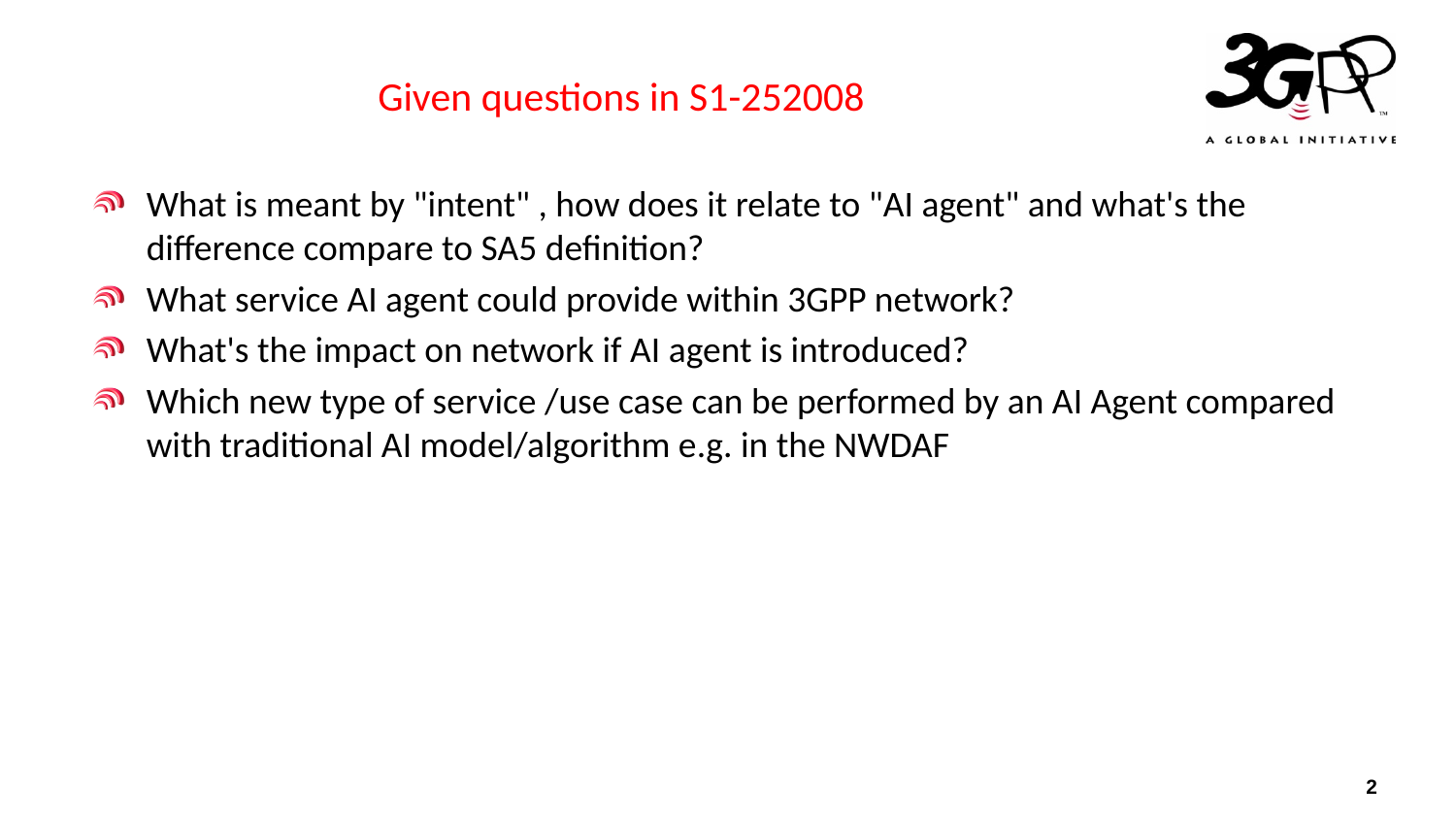

# Given questions in S1-252008
What is meant by "intent" , how does it relate to "AI agent" and what's the difference compare to SA5 definition?
What service AI agent could provide within 3GPP network?
What's the impact on network if AI agent is introduced?
Which new type of service /use case can be performed by an AI Agent compared with traditional AI model/algorithm e.g. in the NWDAF